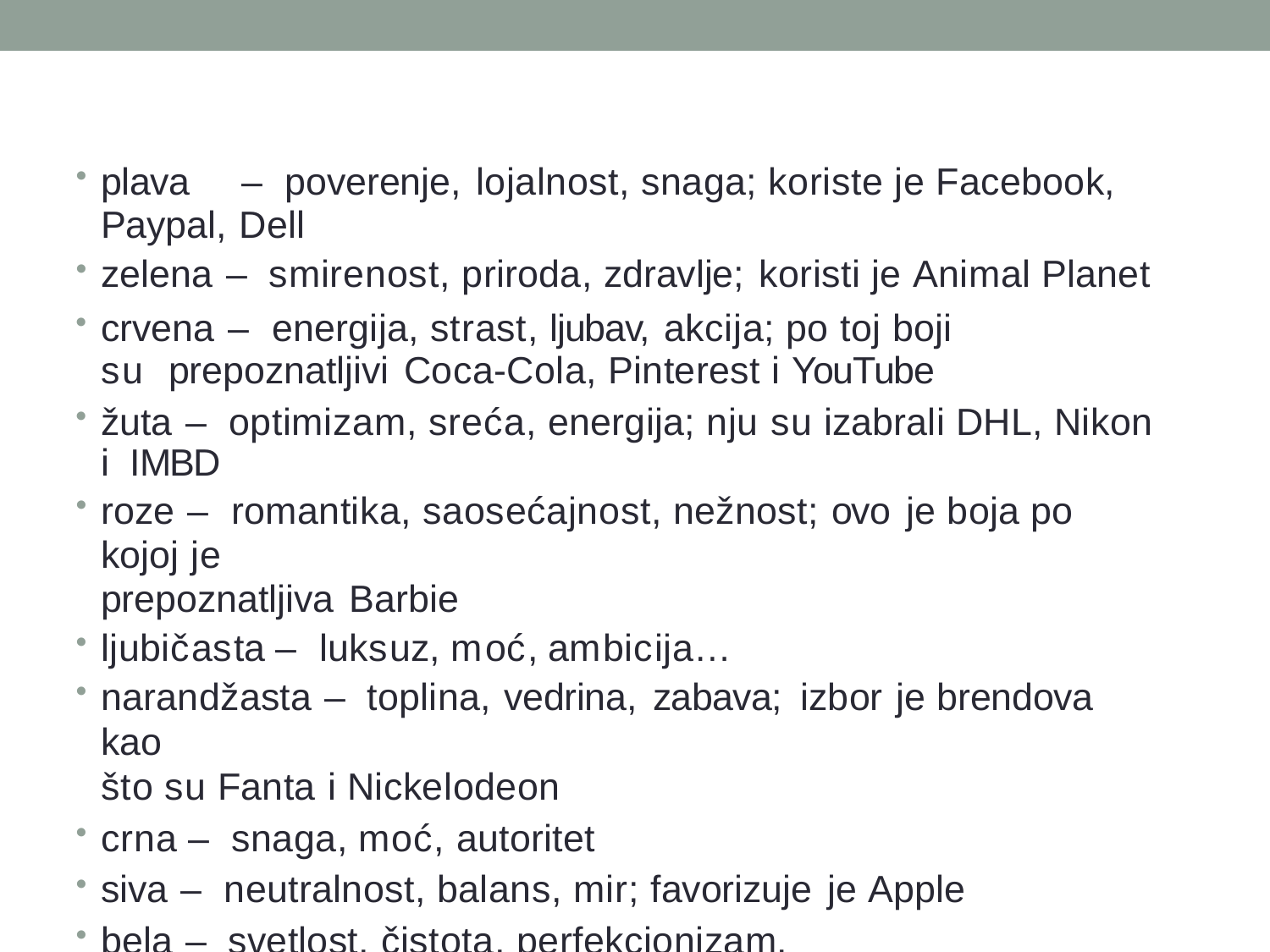

plava	– poverenje, lojalnost, snaga; koriste je Facebook,
Paypal, Dell
zelena – smirenost, priroda, zdravlje; koristi je Animal Planet
crvena – energija, strast, ljubav, akcija; po toj boji su  prepoznatljivi Coca-Cola, Pinterest i YouTube
žuta – optimizam, sreća, energija; nju su izabrali DHL, Nikon i  IMBD
roze – romantika, saosećajnost, nežnost; ovo je boja po kojoj je
prepoznatljiva Barbie
ljubičasta – luksuz, moć, ambicija…
narandžasta – toplina, vedrina, zabava; izbor je brendova kao
što su Fanta i Nickelodeon
crna – snaga, moć, autoritet
siva – neutralnost, balans, mir; favorizuje je Apple
bela – svetlost, čistota, perfekcionizam.